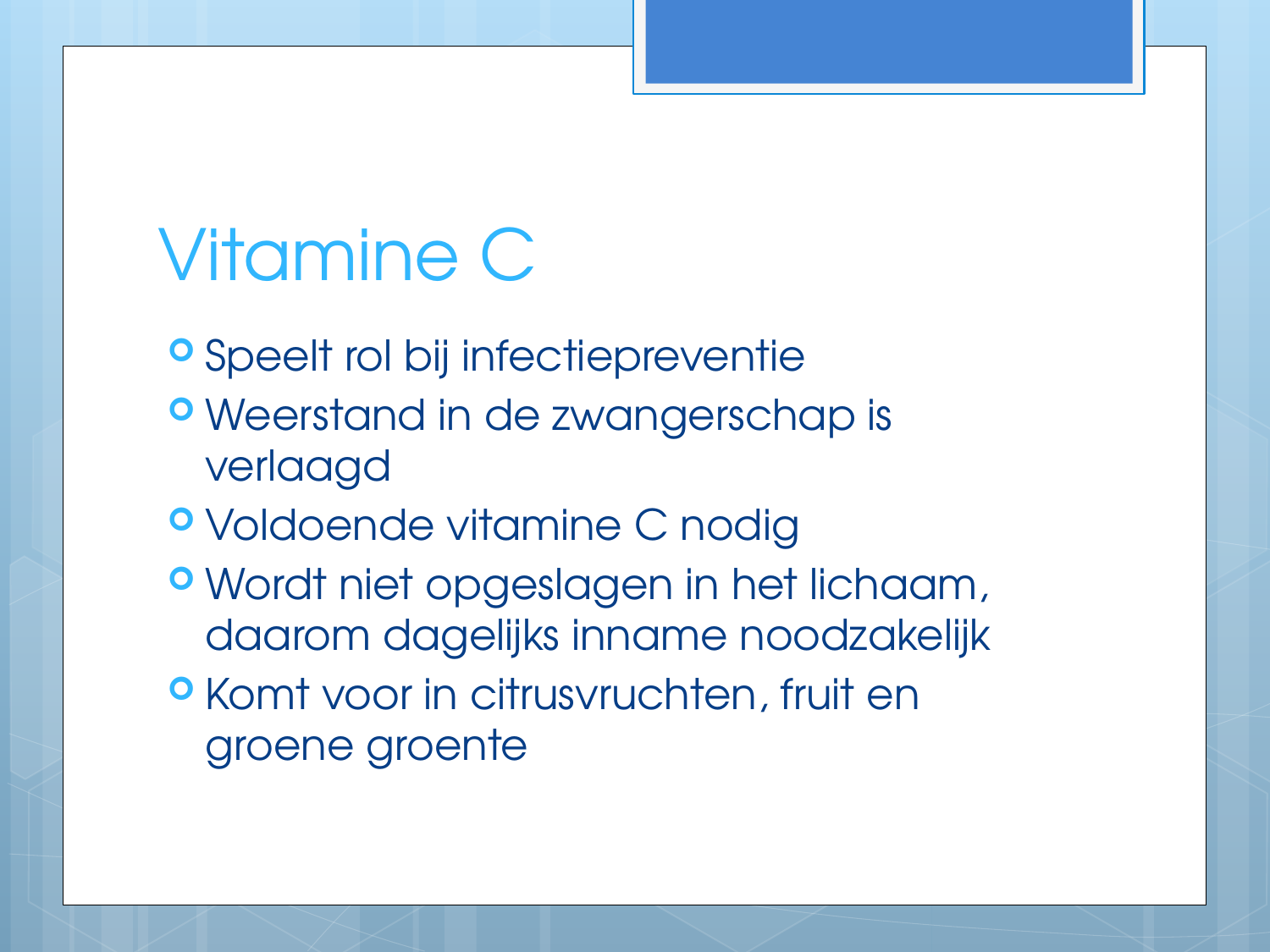

# Vitamine C
Speelt rol bij infectiepreventie
Weerstand in de zwangerschap is verlaagd
Voldoende vitamine C nodig
Wordt niet opgeslagen in het lichaam, daarom dagelijks inname noodzakelijk
Komt voor in citrusvruchten, fruit en groene groente